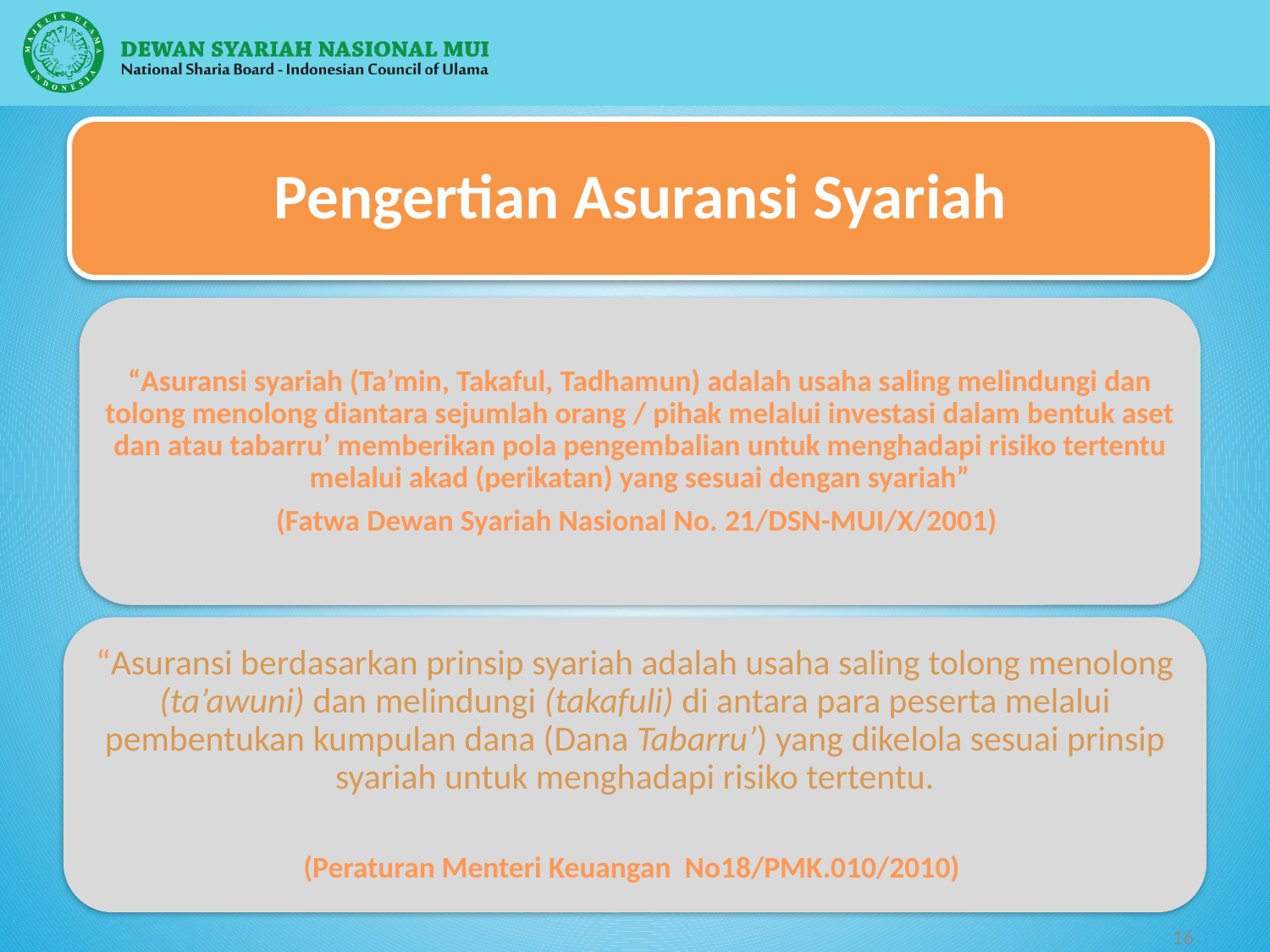

Pengertian Asuransi Syariah
#

“Asuransi syariah (Ta’min, Takaful, Tadhamun) adalah usaha saling melindungi dan tolong menolong diantara sejumlah orang / pihak melalui investasi dalam bentuk aset dan atau tabarru’ memberikan pola pengembalian untuk menghadapi risiko tertentu melalui akad (perikatan) yang sesuai dengan syariah”
(Fatwa Dewan Syariah Nasional No. 21/DSN-MUI/X/2001)

“Asuransi berdasarkan prinsip syariah adalah usaha saling tolong menolong (ta’awuni) dan melindungi (takafuli) di antara para peserta melalui pembentukan kumpulan dana (Dana Tabarru’) yang dikelola sesuai prinsip syariah untuk menghadapi risiko tertentu.

(Peraturan Menteri Keuangan  No18/PMK.010/2010)
16